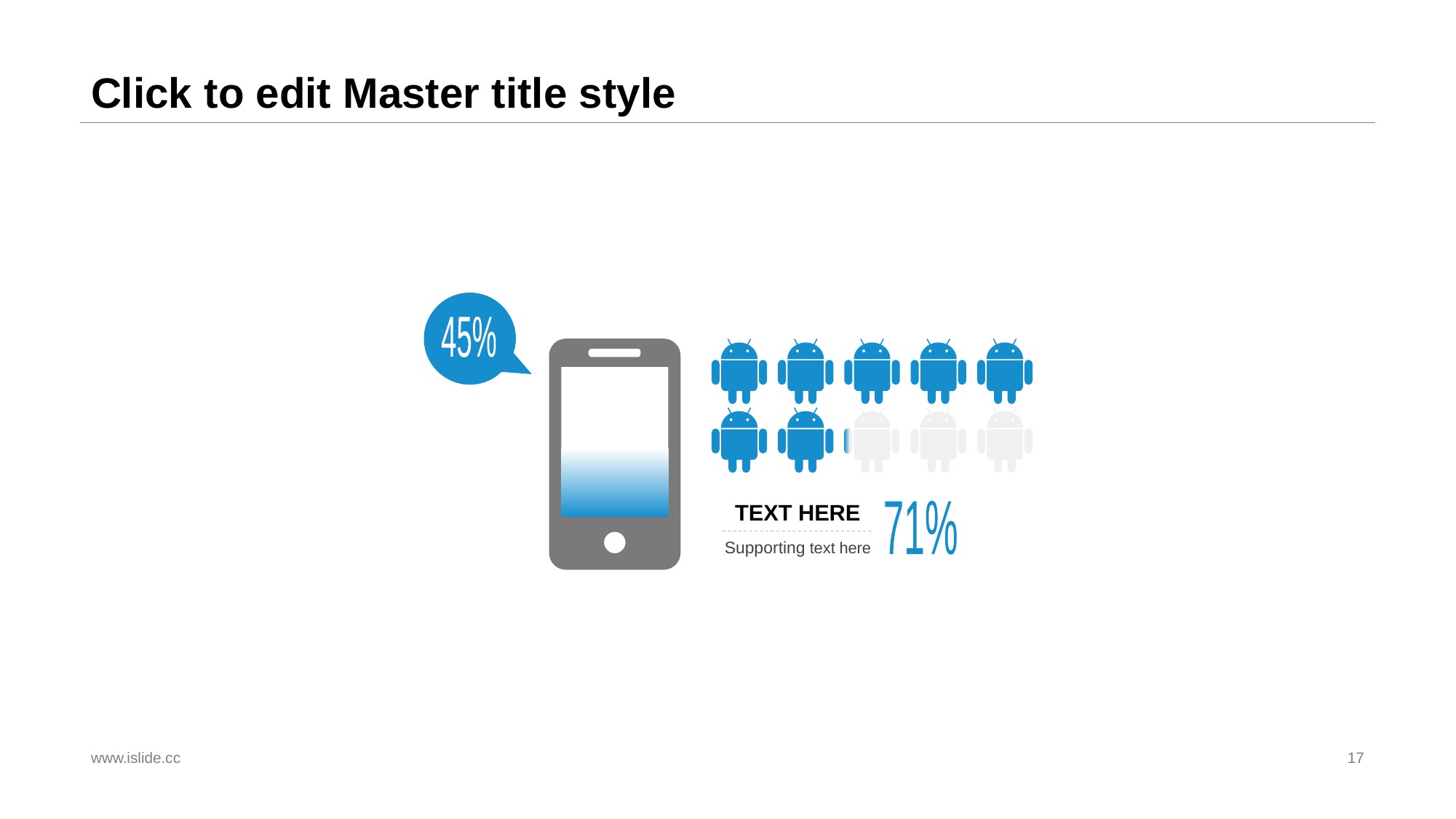

# Click to edit Master title style

45%

TEXT HERE
Supporting text here
71%
www.islide.cc
17